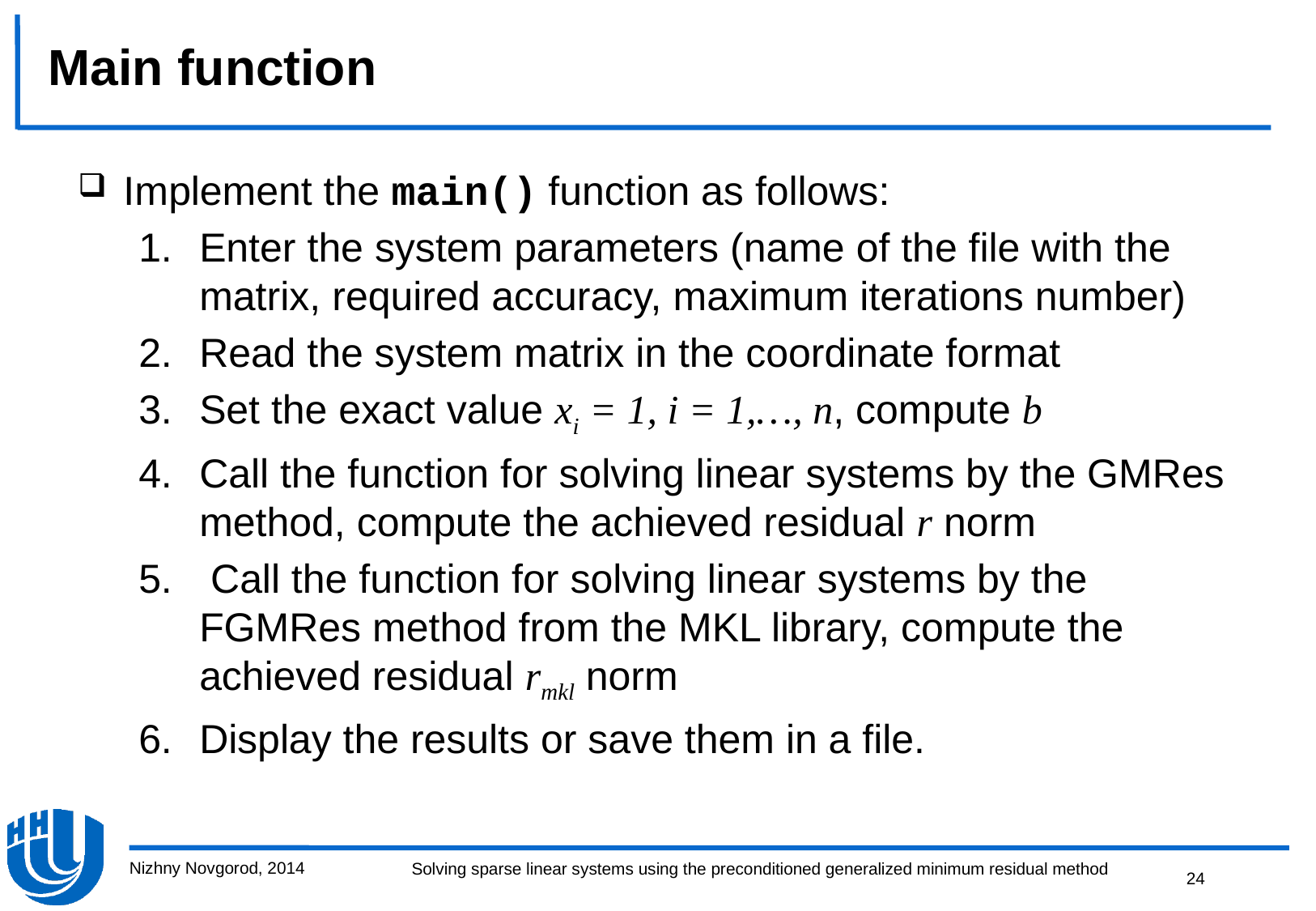

# Main function
Implement the main() function as follows:
Enter the system parameters (name of the file with the matrix, required accuracy, maximum iterations number)
Read the system matrix in the coordinate format
Set the exact value xi = 1, i = 1,…, n, compute b
Call the function for solving linear systems by the GMRes method, compute the achieved residual r norm
 Call the function for solving linear systems by the FGMRes method from the MKL library, compute the achieved residual rmkl norm
Display the results or save them in a file.

Nizhny Novgorod, 2014
24
Solving sparse linear systems using the preconditioned generalized minimum residual method